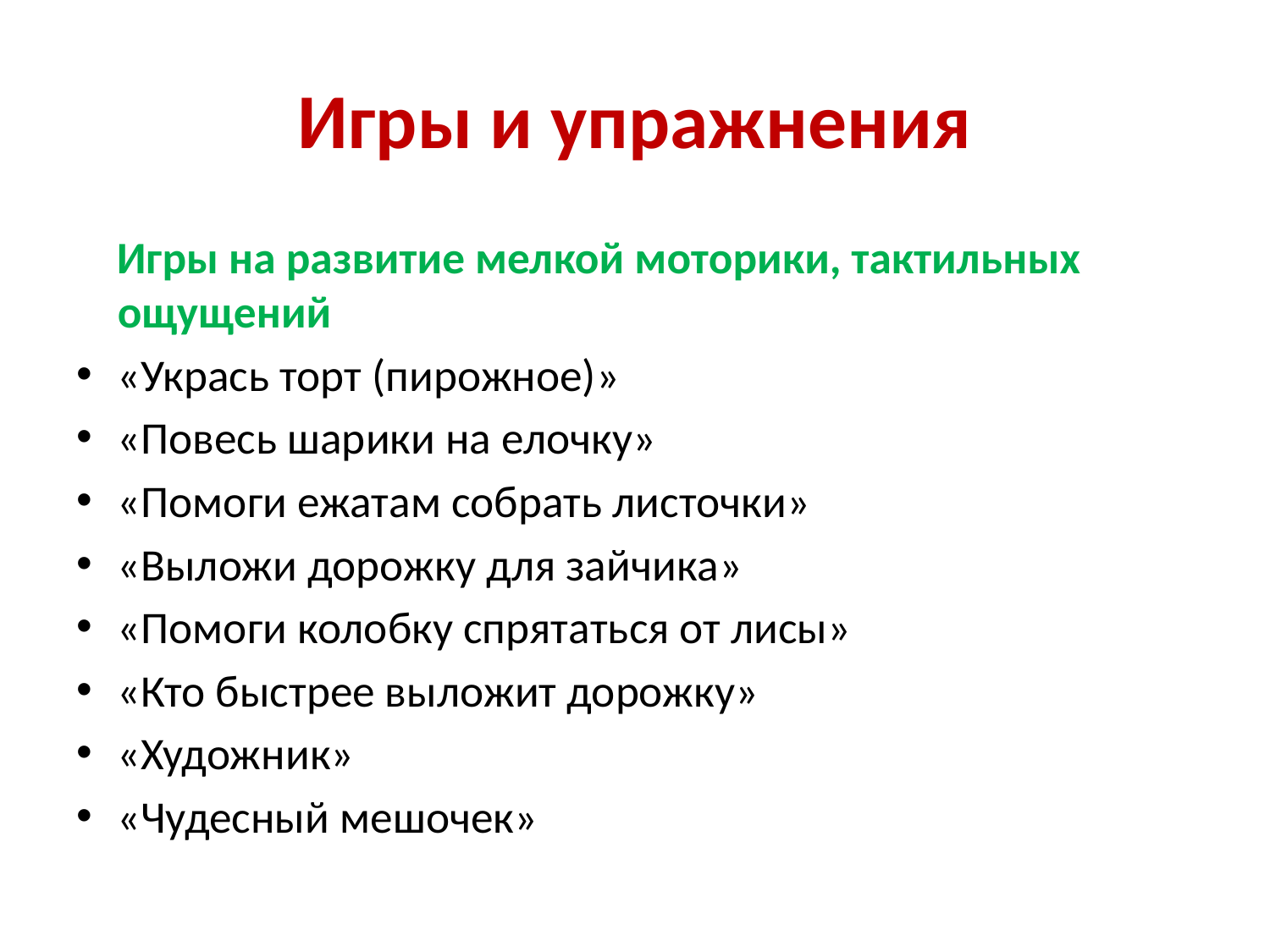

# Игры и упражнения
    Игры на развитие мелкой моторики, тактильных ощущений
«Укрась торт (пирожное)»
«Повесь шарики на елочку»
«Помоги ежатам собрать листочки»
«Выложи дорожку для зайчика»
«Помоги колобку спрятаться от лисы»
«Кто быстрее выложит дорожку»
«Художник»
«Чудесный мешочек»